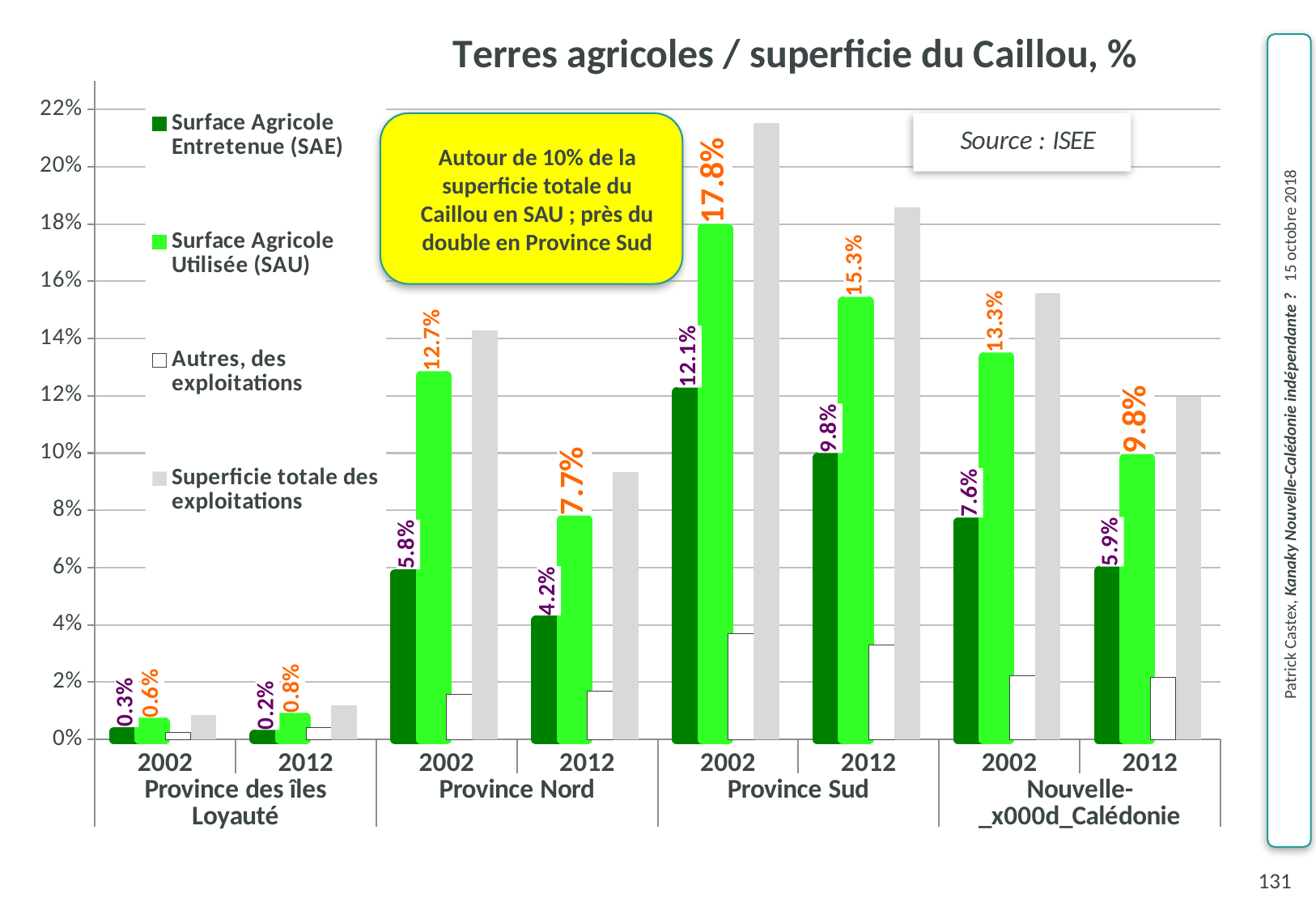

### Chart: Terres agricoles / superficie du Caillou, %

| Category | Surface Agricole Entretenue (SAE) | Surface Agricole Utilisée (SAU) | Autres, des exploitations | Superficie totale des exploitations |
|---|---|---|---|---|
| 2002 | 0.00264526225453077 | 0.00587611691655308 | 0.00254934625675198 | 0.00842546317330506 |
| 2012 | 0.00165581301428644 | 0.00761270129739007 | 0.00425059316472311 | 0.0118632944621132 |
| 2002 | 0.0577682466136539 | 0.126945714106819 | 0.0158725189405798 | 0.142818233047398 |
| 2012 | 0.0415534406111076 | 0.07650324546574 | 0.0168889445453217 | 0.0933921900110617 |
| 2002 | 0.121175128351398 | 0.178359954363947 | 0.0370122646891044 | 0.215372219053052 |
| 2012 | 0.0983257273245864 | 0.152892184826013 | 0.0330490587564176 | 0.18594124358243 |
| 2002 | 0.075825146025679 | 0.133443514306479 | 0.0224311593227639 | 0.155874673629243 |
| 2012 | 0.0587295092998843 | 0.0979925170251137 | 0.0216414093833275 | 0.119633926408441 |
Autour de 10% de la superficie totale du Caillou en SAU ; près du double en Province Sud